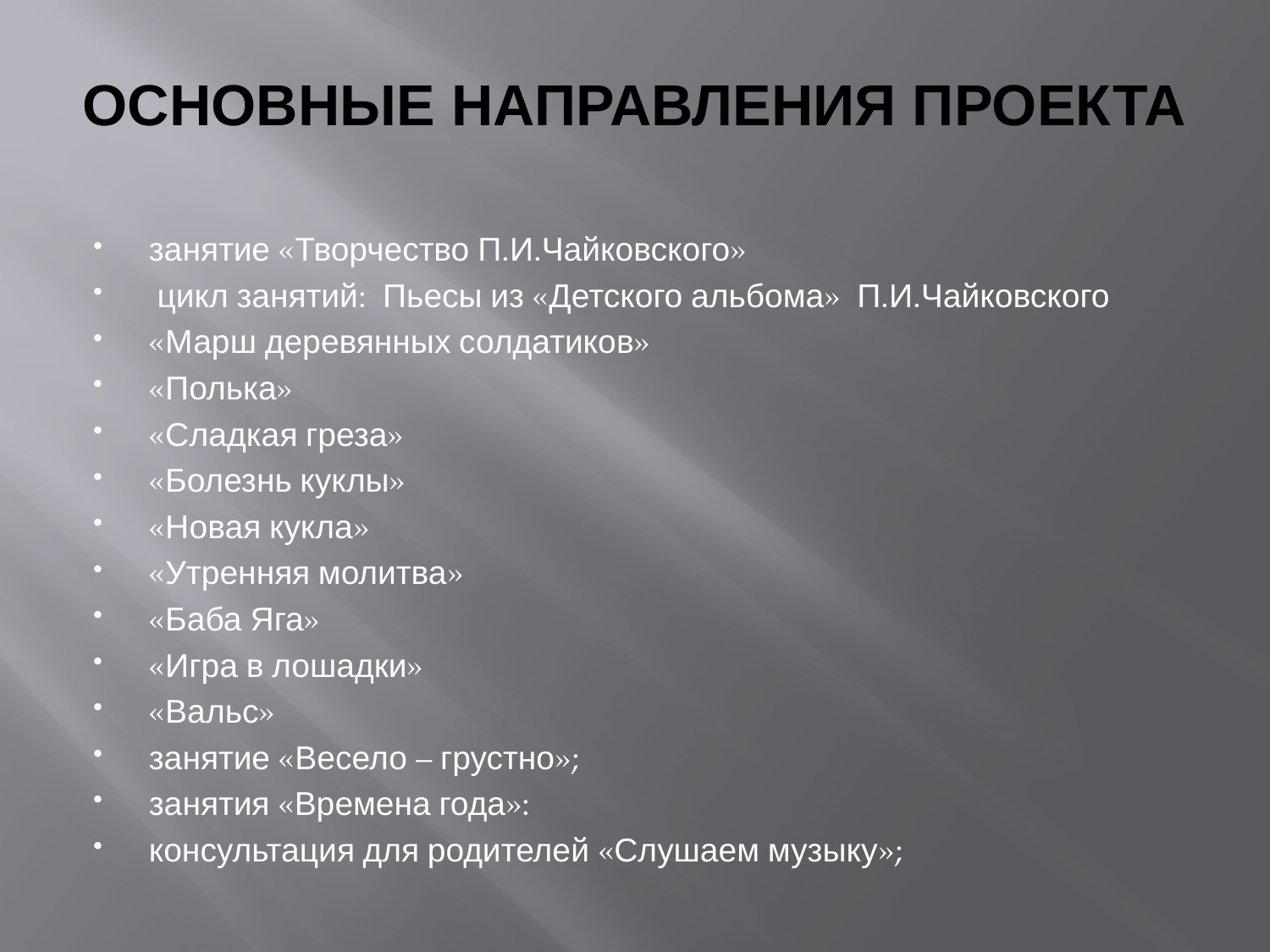

# ОСНОВНЫЕ НАПРАВЛЕНИЯ ПРОЕКТА
занятие «Творчество П.И.Чайковского»
 цикл занятий:  Пьесы из «Детского альбома»  П.И.Чайковского
«Марш деревянных солдатиков»
«Полька»
«Сладкая греза»
«Болезнь куклы»
«Новая кукла»
«Утренняя молитва»
«Баба Яга»
«Игра в лошадки»
«Вальс»
занятие «Весело – грустно»;
занятия «Времена года»:
консультация для родителей «Слушаем музыку»;